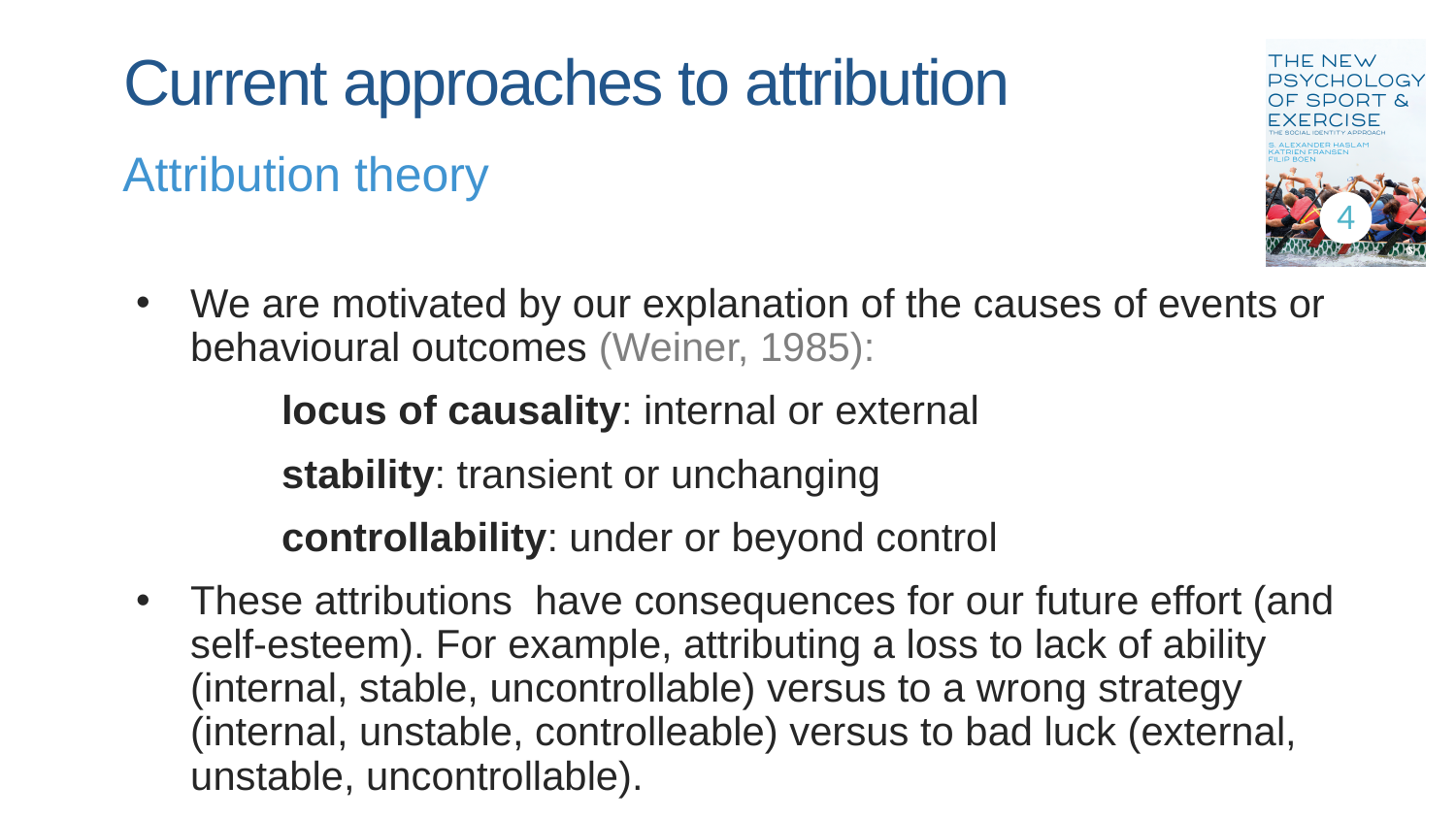

# Current approaches to attribution
4
Attribution theory
We are motivated by our explanation of the causes of events or behavioural outcomes (Weiner, 1985):
	locus of causality: internal or external
	stability: transient or unchanging
	controllability: under or beyond control
These attributions  have consequences for our future effort (and self-esteem). For example, attributing a loss to lack of ability (internal, stable, uncontrollable) versus to a wrong strategy (internal, unstable, controlleable) versus to bad luck (external, unstable, uncontrollable).